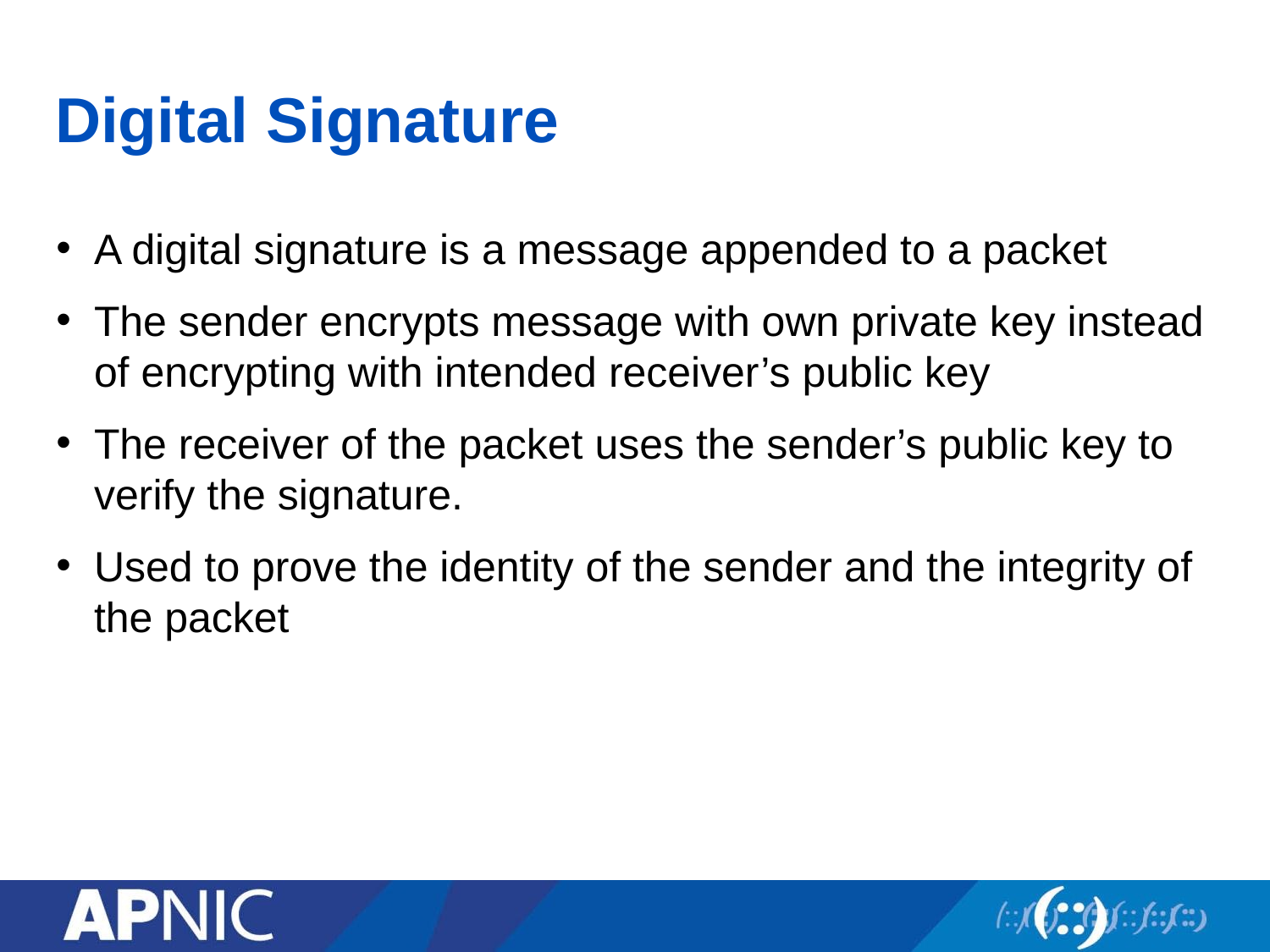

# Digital Signature
A digital signature is a message appended to a packet
The sender encrypts message with own private key instead of encrypting with intended receiver’s public key
The receiver of the packet uses the sender’s public key to verify the signature.
Used to prove the identity of the sender and the integrity of the packet